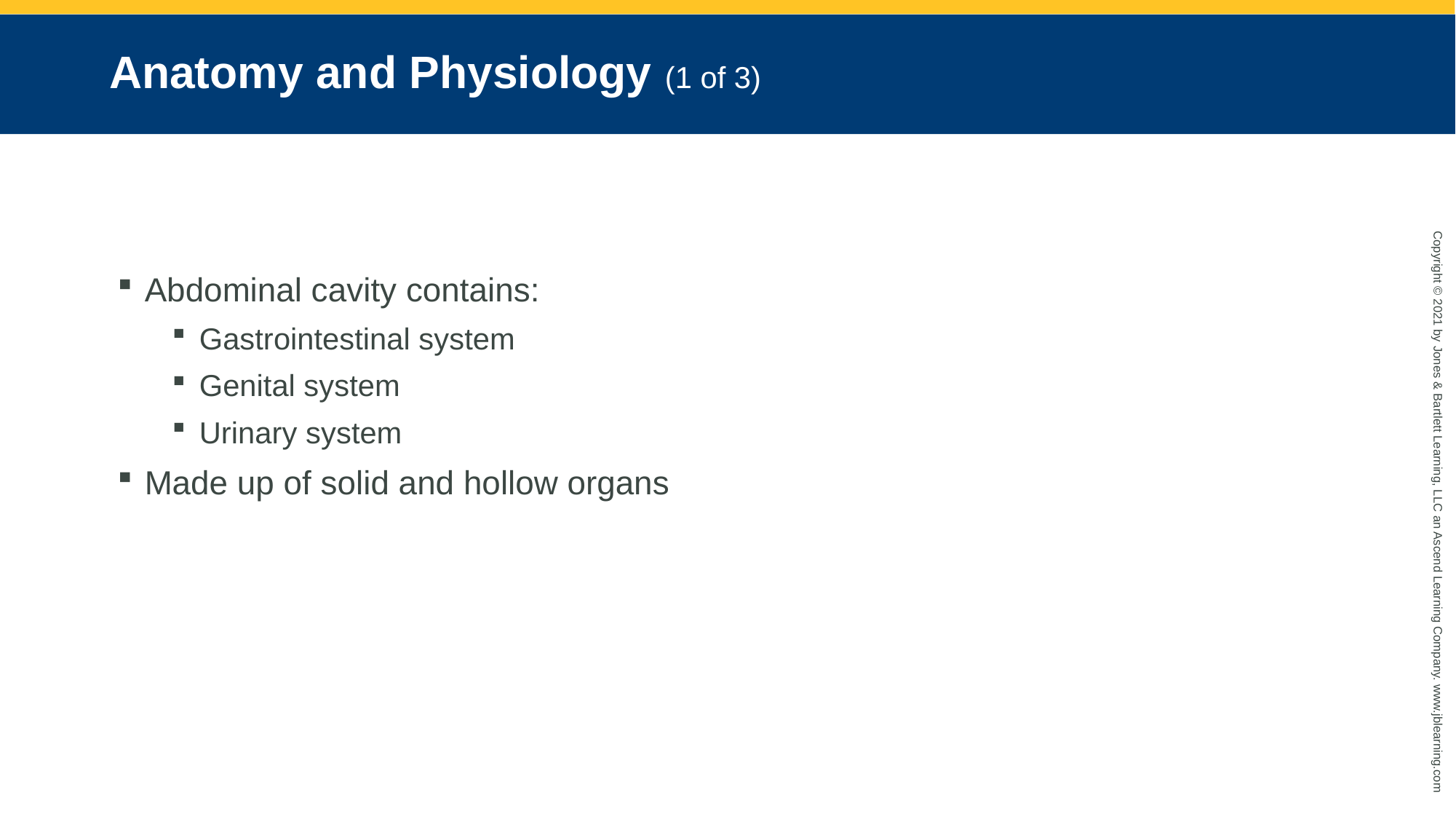

# Anatomy and Physiology (1 of 3)
Abdominal cavity contains:
Gastrointestinal system
Genital system
Urinary system
Made up of solid and hollow organs